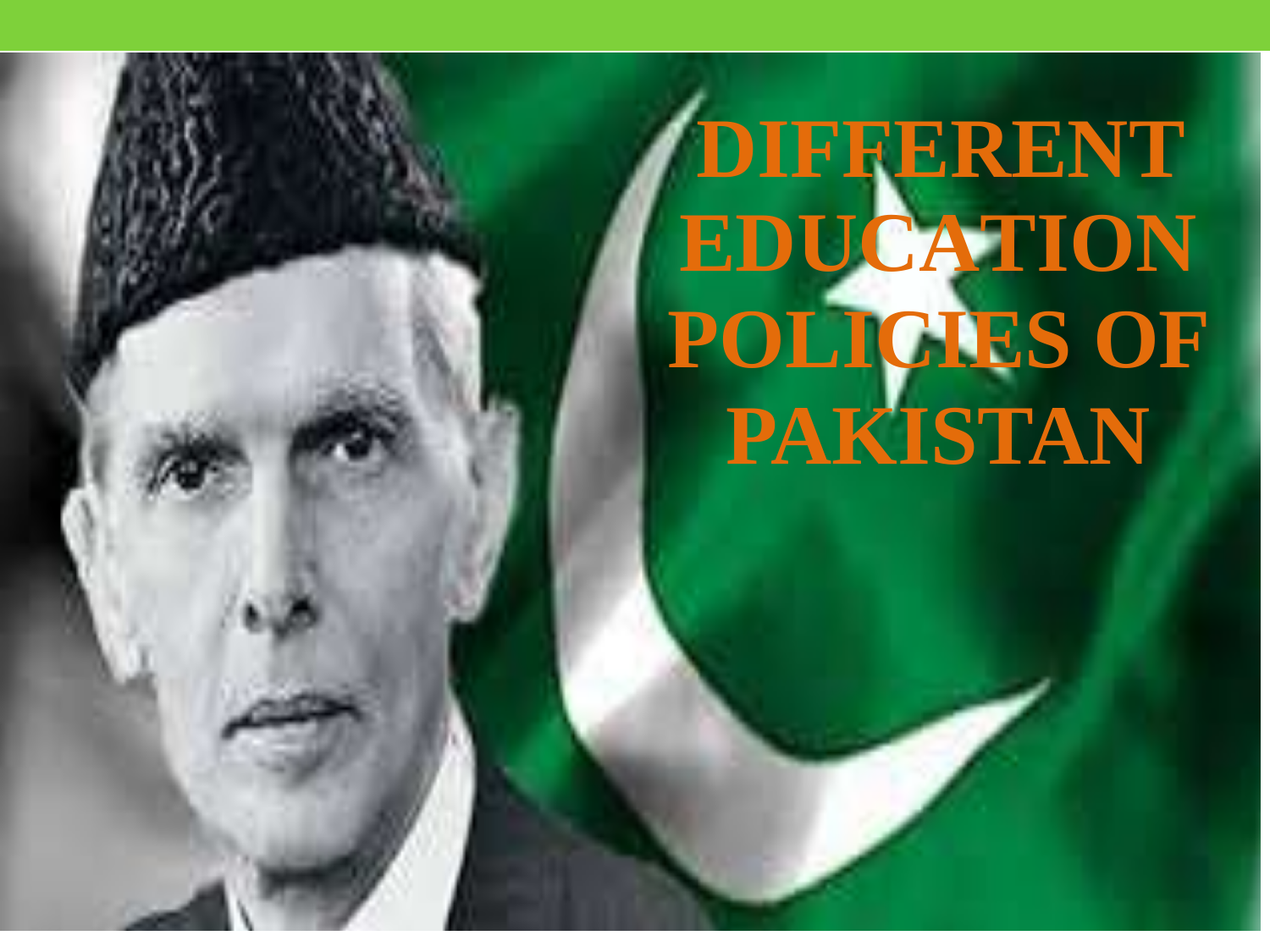

Presented By
Sayeda Mehvish Dildar

DIFFERENT
EDUCATION POLICIES OF PAKISTAN
STAN